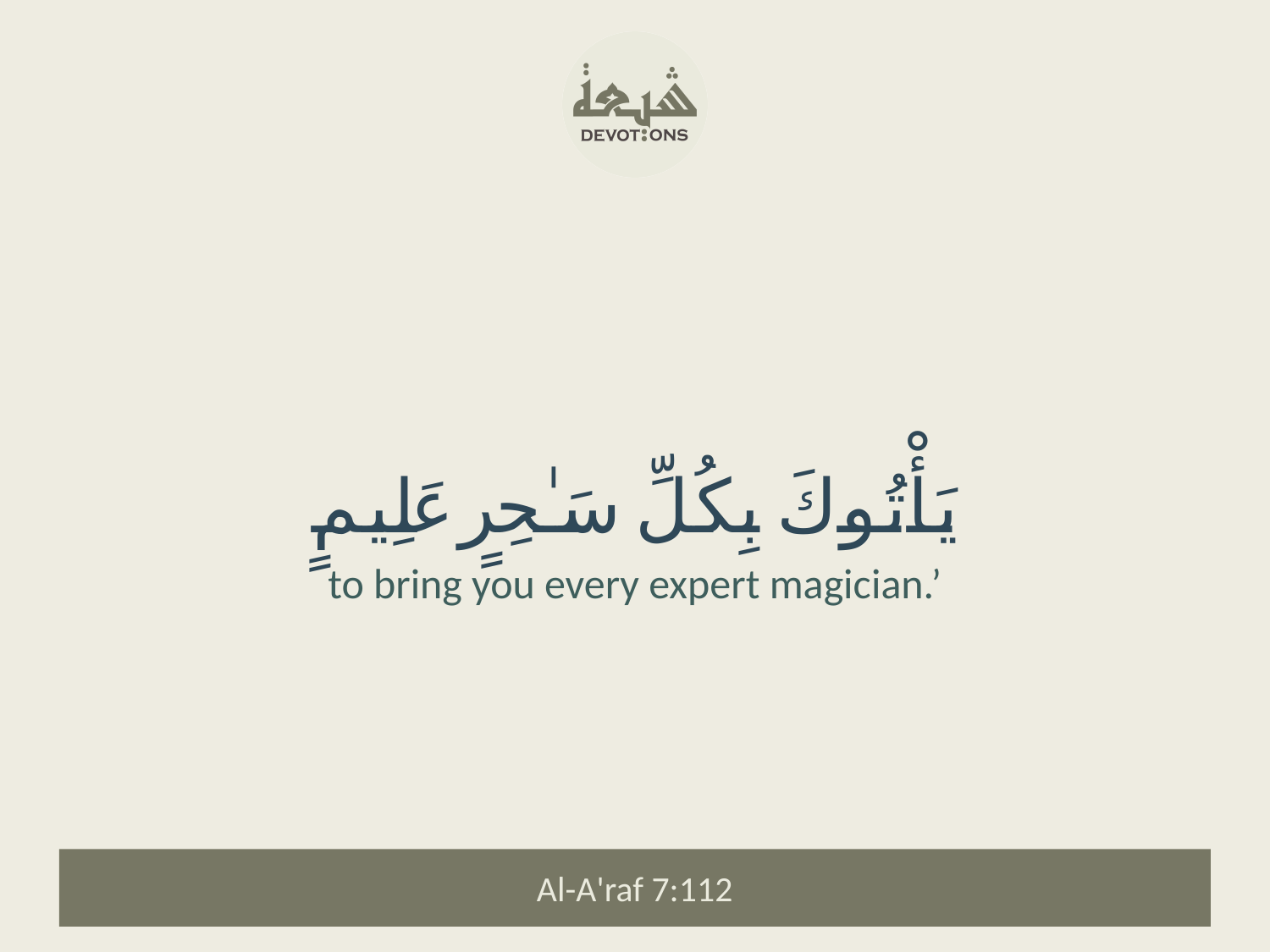

يَأْتُوكَ بِكُلِّ سَـٰحِرٍ عَلِيمٍ
to bring you every expert magician.’
Al-A'raf 7:112